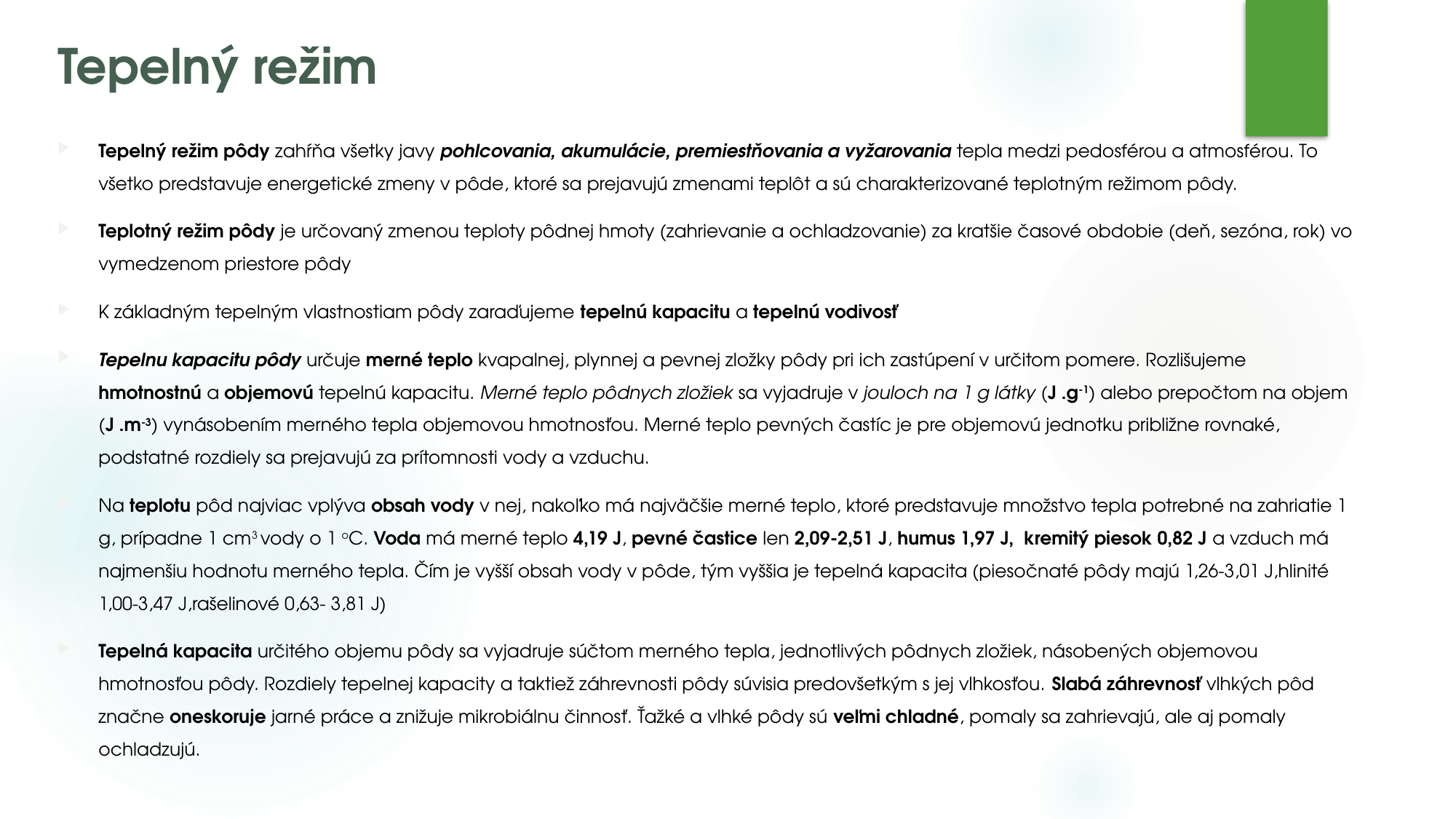

# Tepelný režim
Tepelný režim pôdy zahŕňa všetky javy pohlcovania, akumulácie, premiestňovania a vyžarovania tepla medzi pedosférou a atmosférou. To všetko predstavuje energetické zmeny v pôde, ktoré sa prejavujú zmenami teplôt a sú charakterizované teplotným režimom pôdy.
Teplotný režim pôdy je určovaný zmenou teploty pôdnej hmoty (zahrievanie a ochladzovanie) za kratšie časové obdobie (deň, sezóna, rok) vo vymedzenom priestore pôdy
K základným tepelným vlastnostiam pôdy zaraďujeme tepelnú kapacitu a tepelnú vodivosť
Tepelnu kapacitu pôdy určuje merné teplo kvapalnej, plynnej a pevnej zložky pôdy pri ich zastúpení v určitom pomere. Rozlišujeme hmotnostnú a objemovú tepelnú kapacitu. Merné teplo pôdnych zložiek sa vyjadruje v jouloch na 1 g látky (J .g-1) alebo prepočtom na objem (J .m-3) vynásobením merného tepla objemovou hmotnosťou. Merné teplo pevných častíc je pre objemovú jednotku približne rovnaké, podstatné rozdiely sa prejavujú za prítomnosti vody a vzduchu.
Na teplotu pôd najviac vplýva obsah vody v nej, nakoľko má najväčšie merné teplo, ktoré predstavuje množstvo tepla potrebné na zahriatie 1 g, prípadne 1 cm3 vody o 1 oC. Voda má merné teplo 4,19 J, pevné častice len 2,09-2,51 J, humus 1,97 J,  kremitý piesok 0,82 J a vzduch má najmenšiu hodnotu merného tepla. Čím je vyšší obsah vody v pôde, tým vyššia je tepelná kapacita (piesočnaté pôdy majú 1,26-3,01 J,hlinité 1,00-3,47 J,rašelinové 0,63- 3,81 J)
Tepelná kapacita určitého objemu pôdy sa vyjadruje súčtom merného tepla, jednotlivých pôdnych zložiek, násobených objemovou hmotnosťou pôdy. Rozdiely tepelnej kapacity a taktiež záhrevnosti pôdy súvisia predovšetkým s jej vlhkosťou. Slabá záhrevnosť vlhkých pôd značne oneskoruje jarné práce a znižuje mikrobiálnu činnosť. Ťažké a vlhké pôdy sú veľmi chladné, pomaly sa zahrievajú, ale aj pomaly ochladzujú.